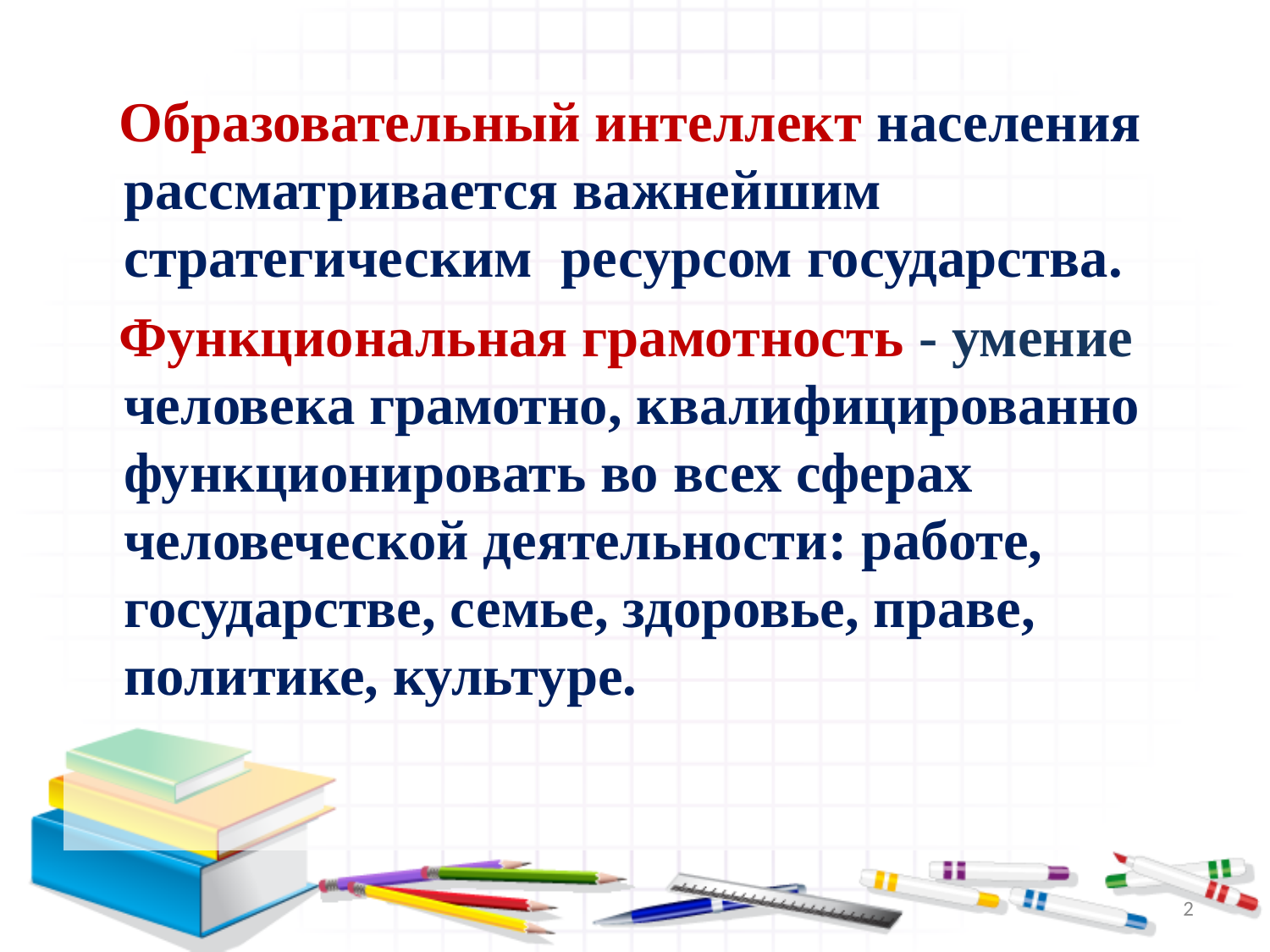

#
   Образовательный интеллект населения рассматривается важнейшим стратегическим  ресурсом государства.
   Функциональная грамотность - умение человека грамотно, квалифицированно функционировать во всех сферах человеческой деятельности: работе, государстве, семье, здоровье, праве, политике, культуре.

2